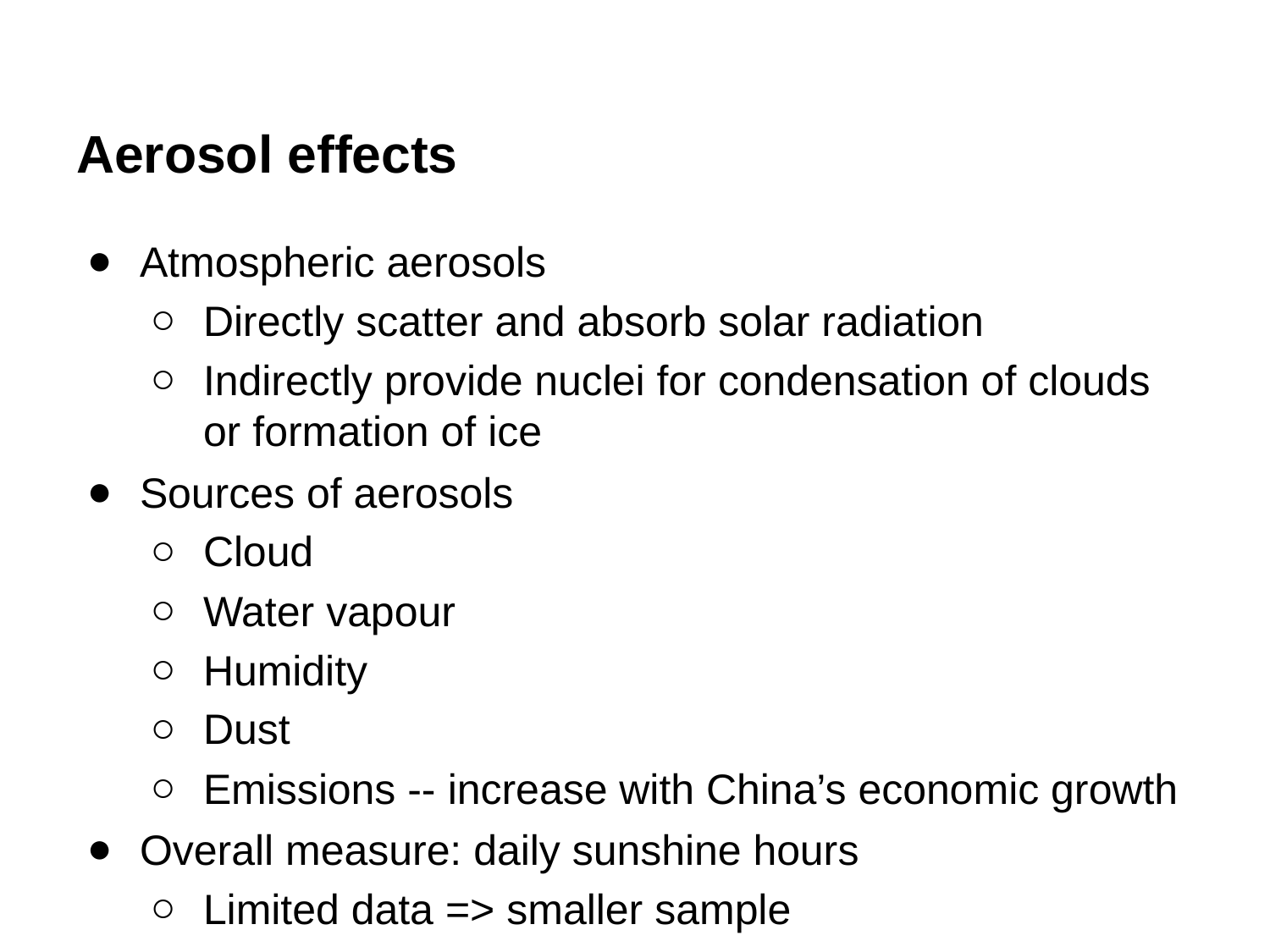

# Aerosol effects
Atmospheric aerosols
Directly scatter and absorb solar radiation
Indirectly provide nuclei for condensation of clouds or formation of ice
Sources of aerosols
Cloud
Water vapour
Humidity
Dust
Emissions -- increase with China’s economic growth
Overall measure: daily sunshine hours
Limited data => smaller sample